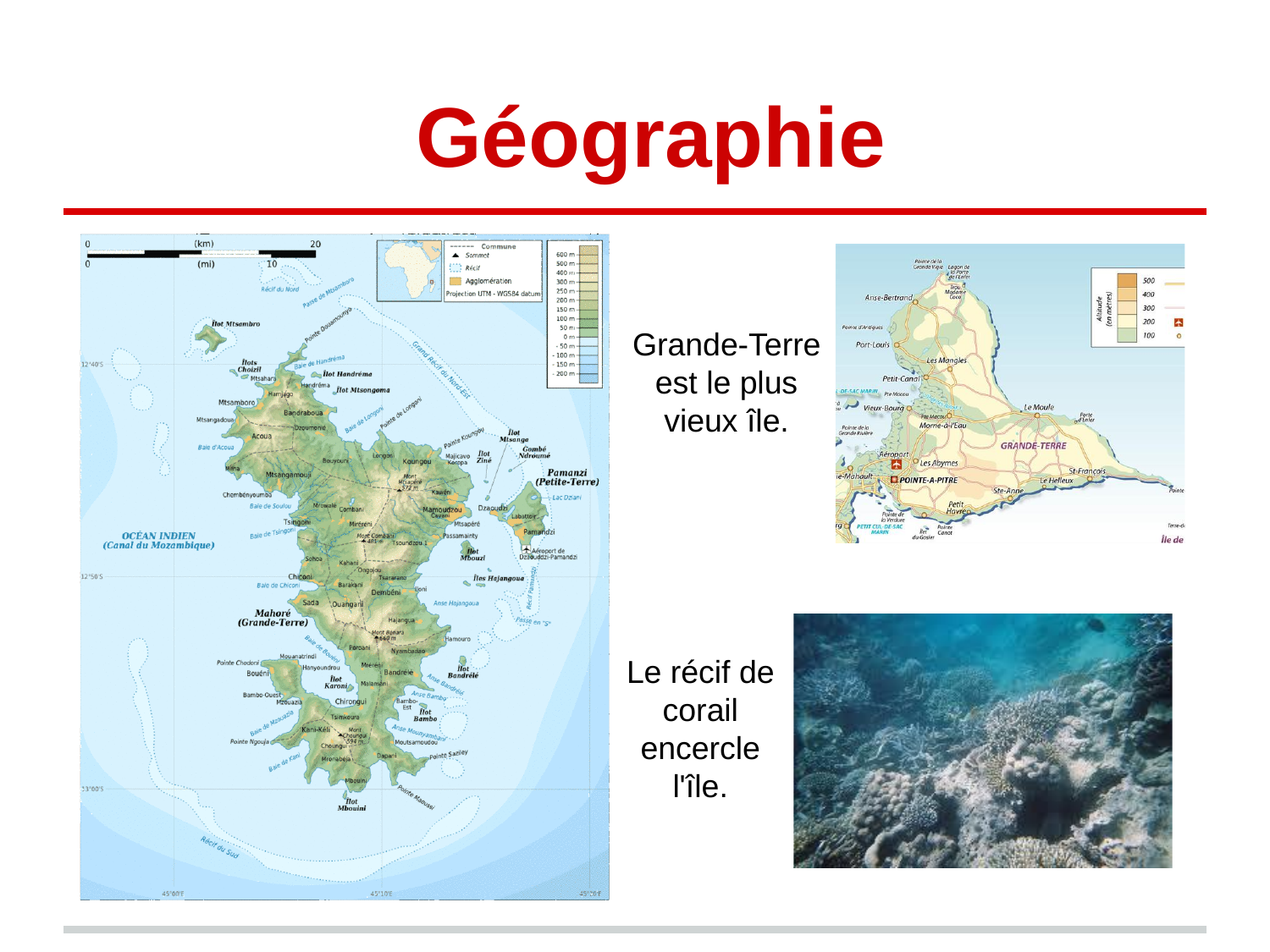

# G

Géographie

Grande-Terre est le plus vieux île.

Le récif de corail encercle l'île.